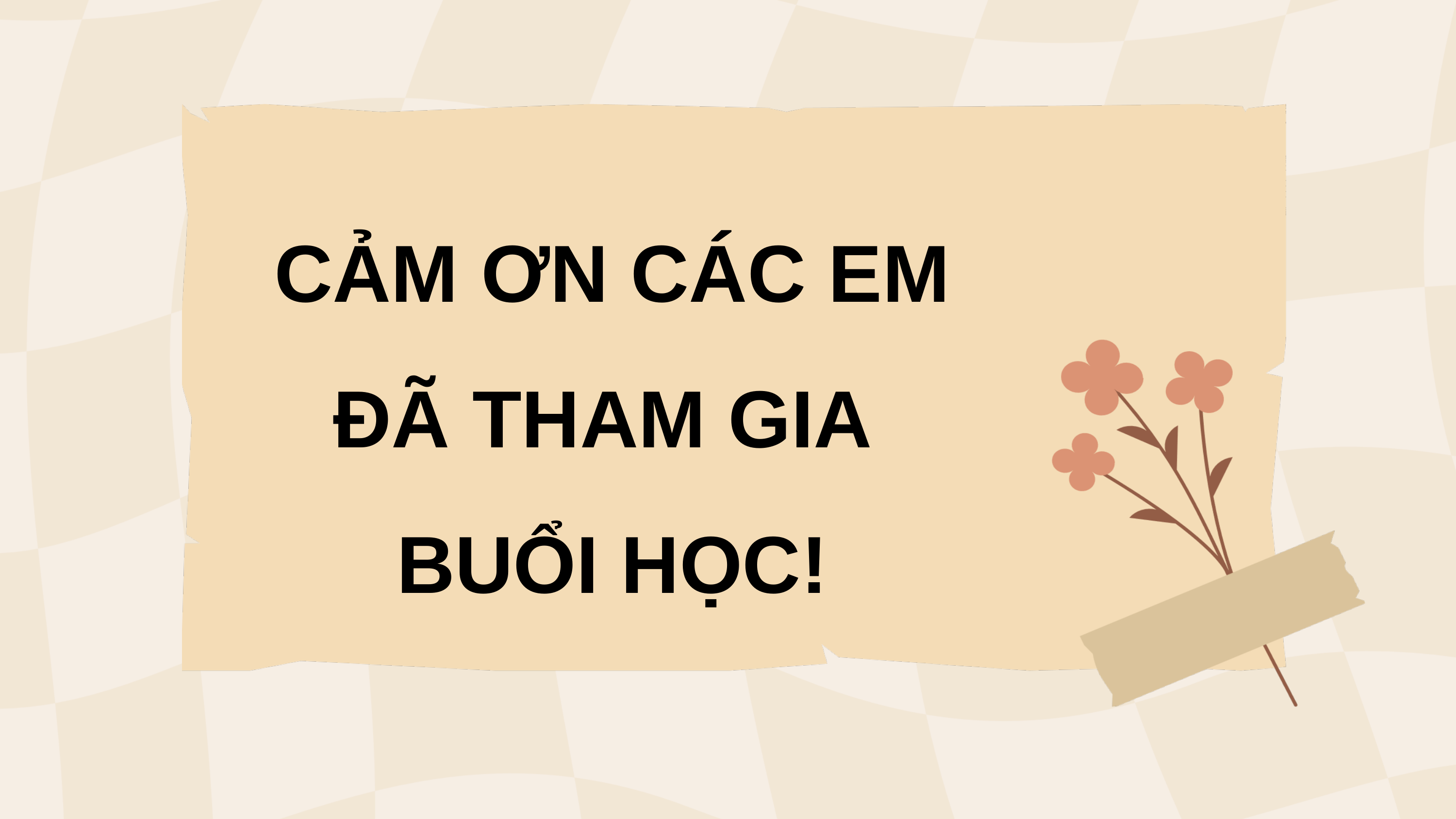

CẢM ƠN CÁC EM ĐÃ THAM GIA
BUỔI HỌC!